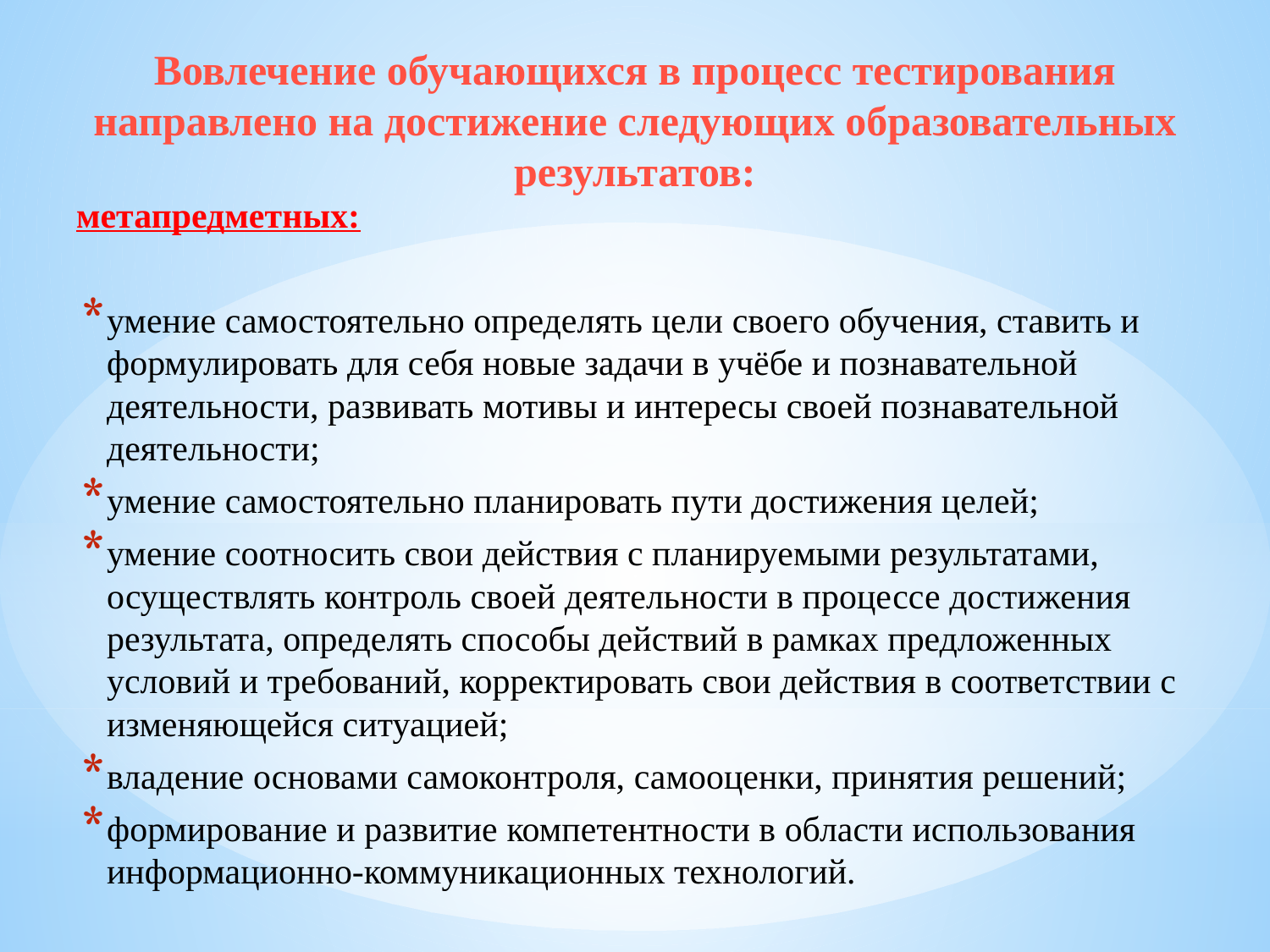

# Вовлечение обучающихся в процесс тестирования направлено на достижение следующих образовательных результатов:
метапредметных:

умение самостоятельно определять цели своего обучения, ставить и формулировать для себя новые задачи в учёбе и познавательной деятельности, развивать мотивы и интересы своей познавательной деятельности;
умение самостоятельно планировать пути достижения целей;
умение соотносить свои действия с планируемыми результатами, осуществлять контроль своей деятельности в процессе достижения результата, определять способы действий в рамках предложенных условий и требований, корректировать свои действия в соответствии с изменяющейся ситуацией;
владение основами самоконтроля, самооценки, принятия решений;
формирование и развитие компетентности в области использования информационно-коммуникационных технологий.